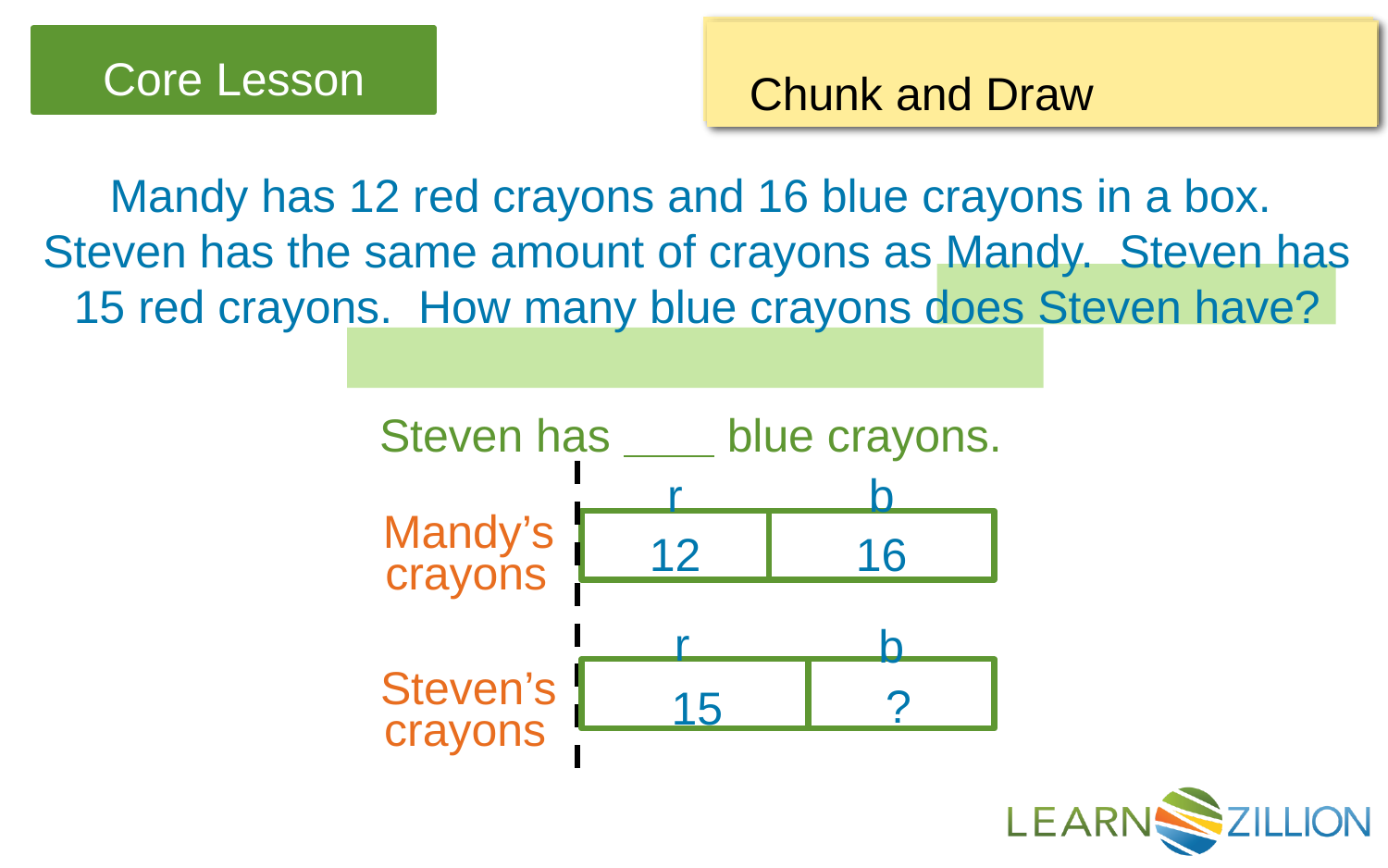

Understand the problem
Who and What
Chunk and Draw
Mandy has 12 red crayons and 16 blue crayons in a box.  Steven has the same amount of crayons as Mandy.  Steven has 15 red crayons.  How many blue crayons does Steven have?

Steven has         blue crayons.
b
r
Mandy’s

12
16
crayons
r
b
Steven’s

?
15
crayons